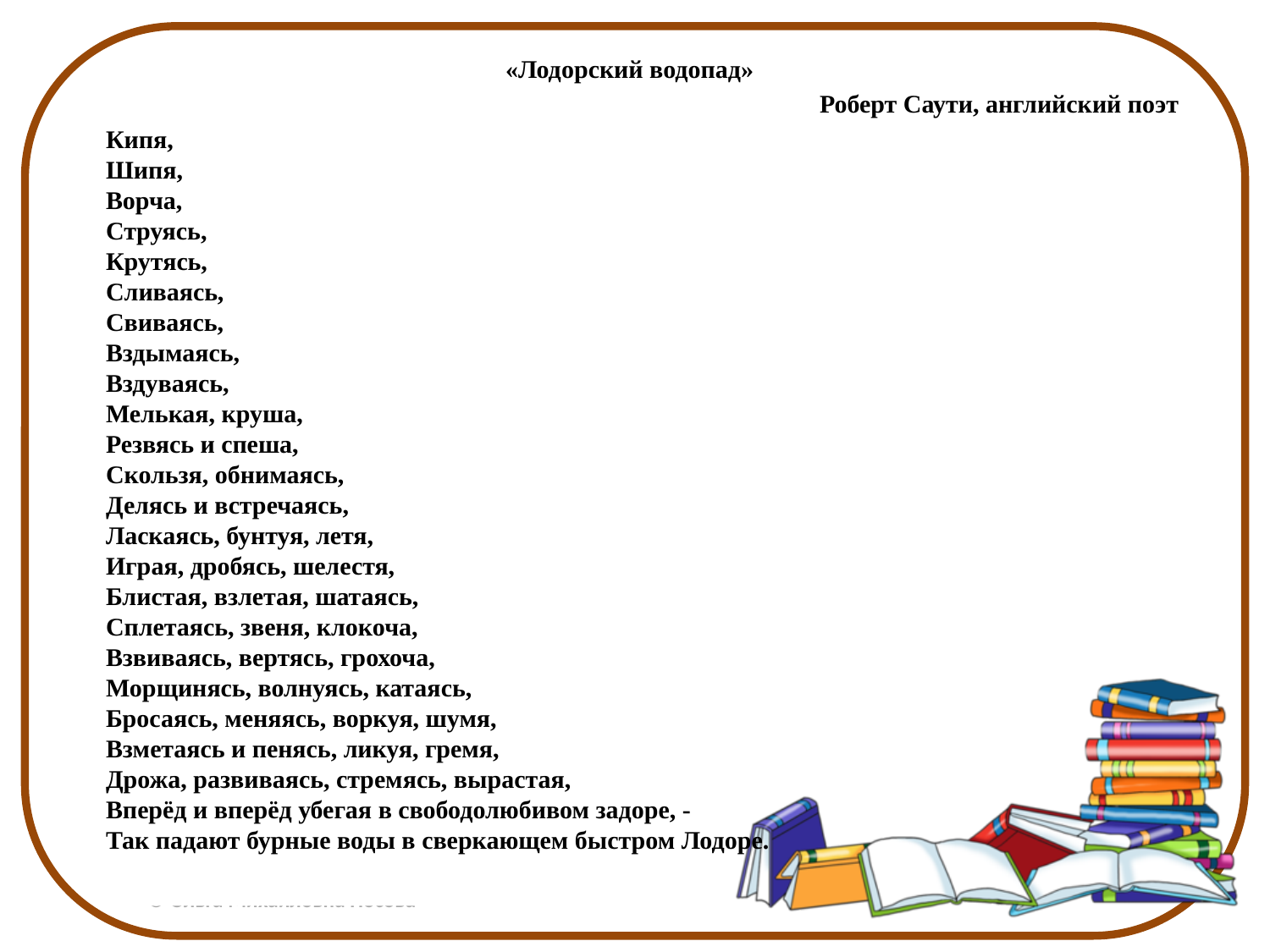

«Лодорский водопад»
Роберт Саути, английский поэт
	Кипя,
Шипя,
Ворча,
Струясь,
Крутясь,
Сливаясь,
Свиваясь,
Вздымаясь,
Вздуваясь,
Мелькая, круша,
Резвясь и спеша,
Скользя, обнимаясь,
Делясь и встречаясь,
Ласкаясь, бунтуя, летя,
Играя, дробясь, шелестя,
Блистая, взлетая, шатаясь,
Сплетаясь, звеня, клокоча,
Взвиваясь, вертясь, грохоча,
Морщинясь, волнуясь, катаясь,
Бросаясь, меняясь, воркуя, шумя,
Взметаясь и пенясь, ликуя, гремя,
Дрожа, развиваясь, стремясь, вырастая,
Вперёд и вперёд убегая в свободолюбивом задоре, -
Так падают бурные воды в сверкающем быстром Лодоре.